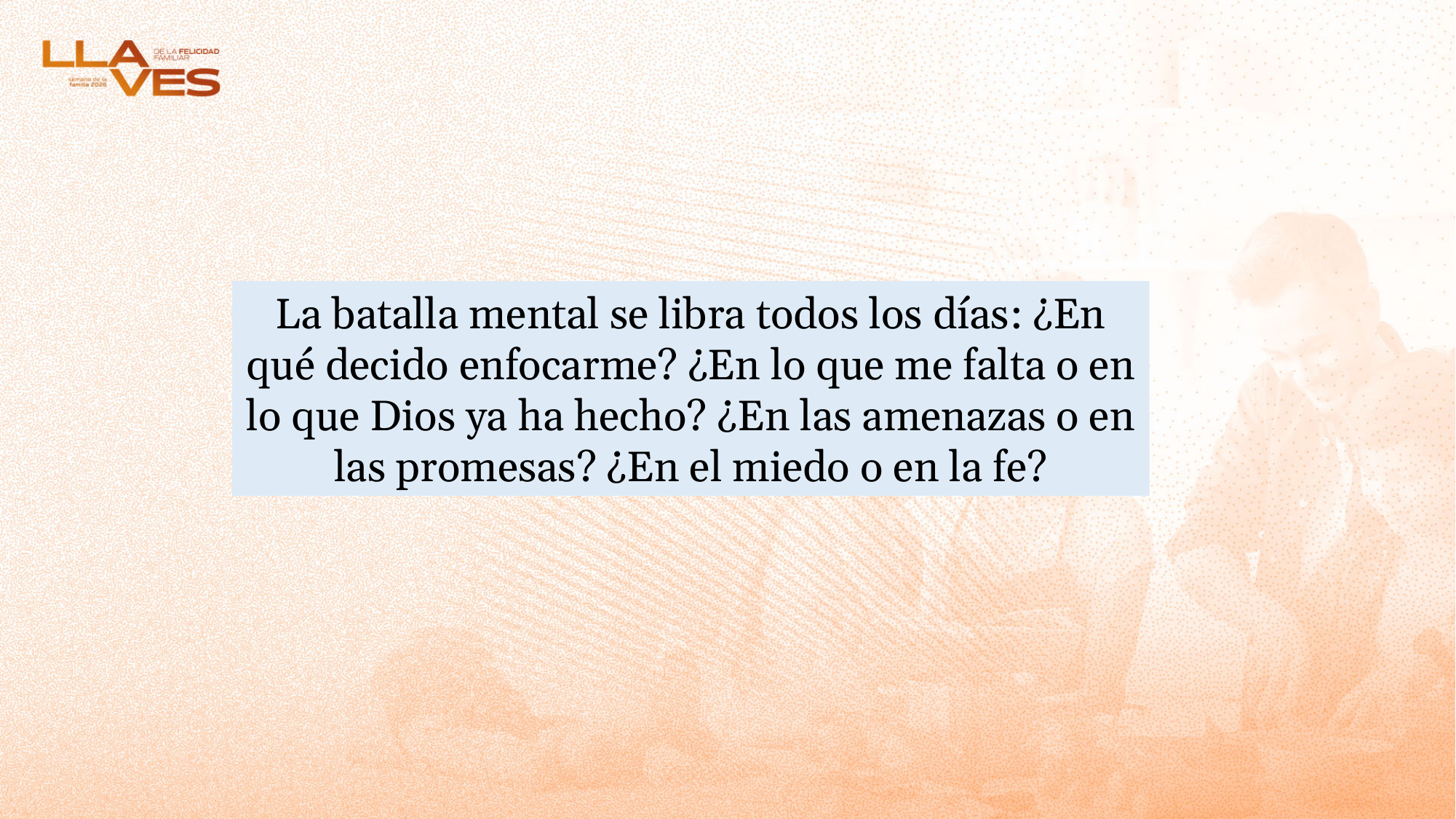

La batalla mental se libra todos los días: ¿En qué decido enfocarme? ¿En lo que me falta o en lo que Dios ya ha hecho? ¿En las amenazas o en las promesas? ¿En el miedo o en la fe?